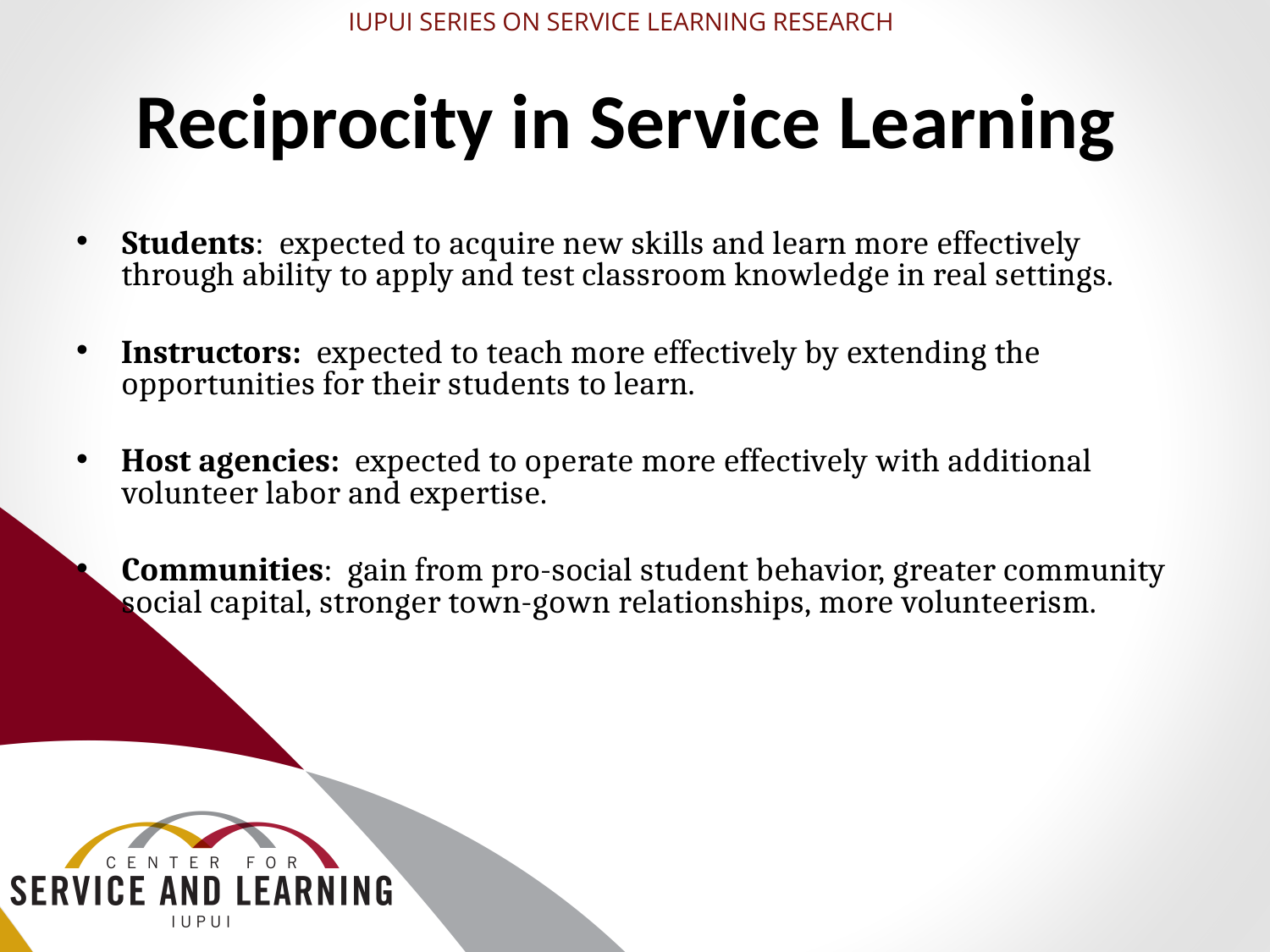

IUPUI SERIES ON SERVICE LEARNING RESEARCH
# Reciprocity in Service Learning
Students:  expected to acquire new skills and learn more effectively through ability to apply and test classroom knowledge in real settings.

Instructors:  expected to teach more effectively by extending the opportunities for their students to learn.

Host agencies:  expected to operate more effectively with additional volunteer labor and expertise.

Communities:  gain from pro-social student behavior, greater community social capital, stronger town-gown relationships, more volunteerism.